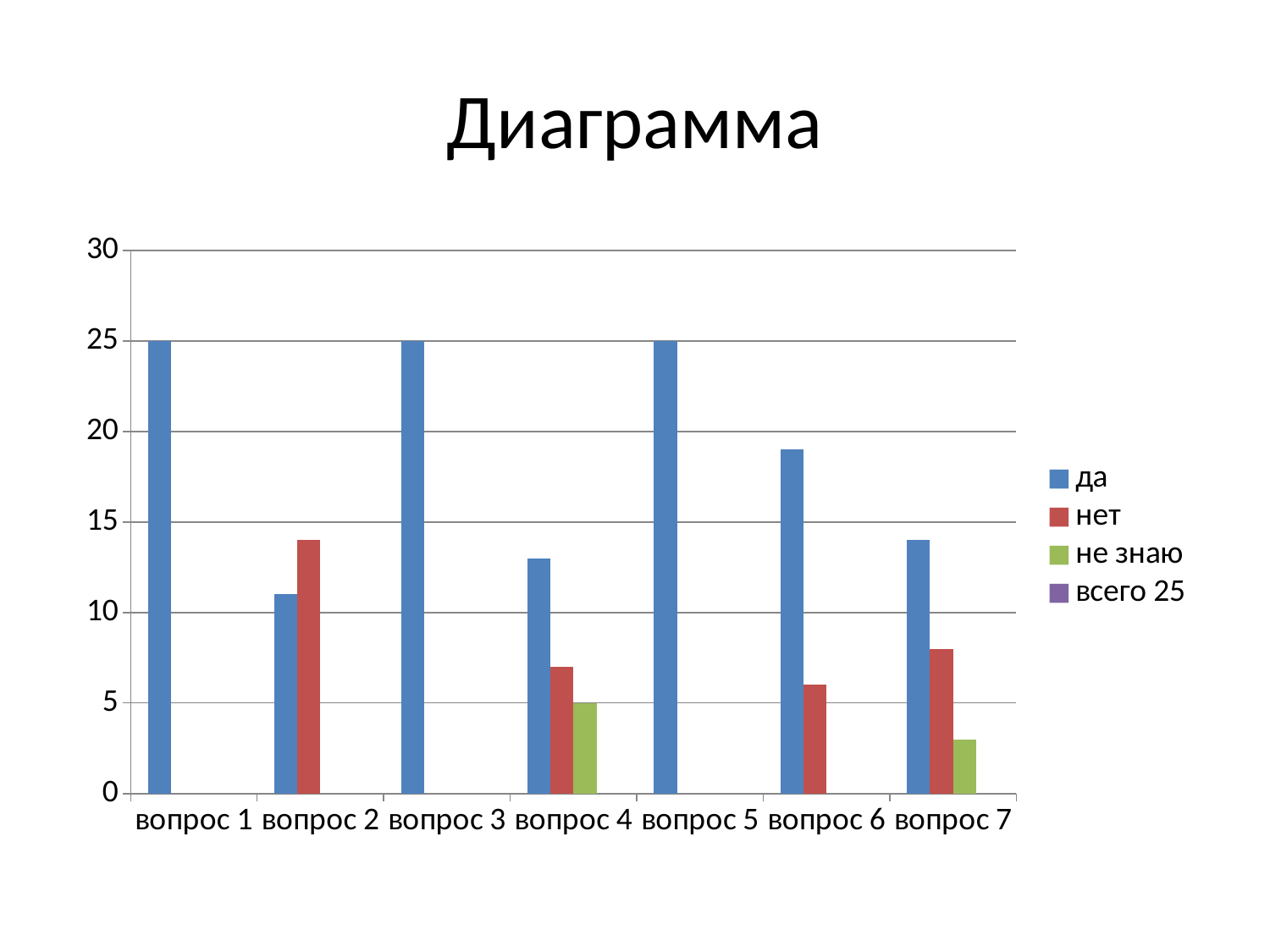

# Диаграмма

### Chart

| Category | да | нет | не знаю | всего 25 |
|---|---|---|---|---|
| вопрос 1 | 25.0 | None | None | None |
| вопрос 2 | 11.0 | 14.0 | None | None |
| вопрос 3 | 25.0 | None | None | None |
| вопрос 4 | 13.0 | 7.0 | 5.0 | None |
| вопрос 5 | 25.0 | None | None | None |
| вопрос 6 | 19.0 | 6.0 | None | None |
| вопрос 7 | 14.0 | 8.0 | 3.0 | None |